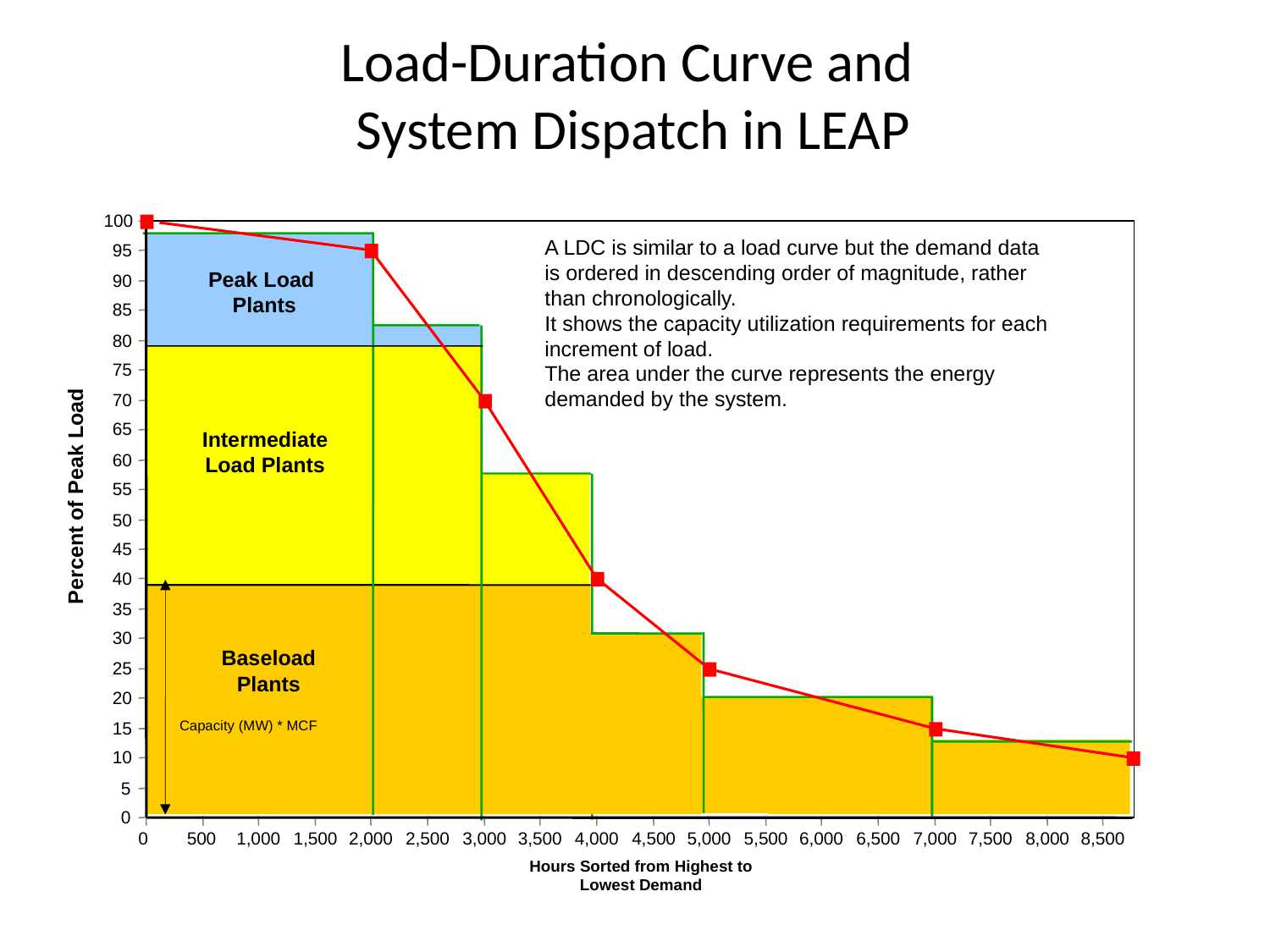

# Load-Duration Curve and System Dispatch in LEAP

100

95

Peak Load
 Plants
90

85

80

75

70

65
Intermediate Load Plants

Percent of Peak Load
60

55

50

45

40

35

30

Baseload Plants

25

20

Capacity (MW) * MCF
15

10

5

0

0
500
1,000
1,500
2,000
2,500
3,000
3,500
4,000
4,500
5,000
5,500
6,000
6,500
7,000
7,500
8,000
8,500
Hours Sorted from Highest to Lowest Demand
A LDC is similar to a load curve but the demand data is ordered in descending order of magnitude, rather than chronologically.
It shows the capacity utilization requirements for each increment of load.
The area under the curve represents the energy demanded by the system.